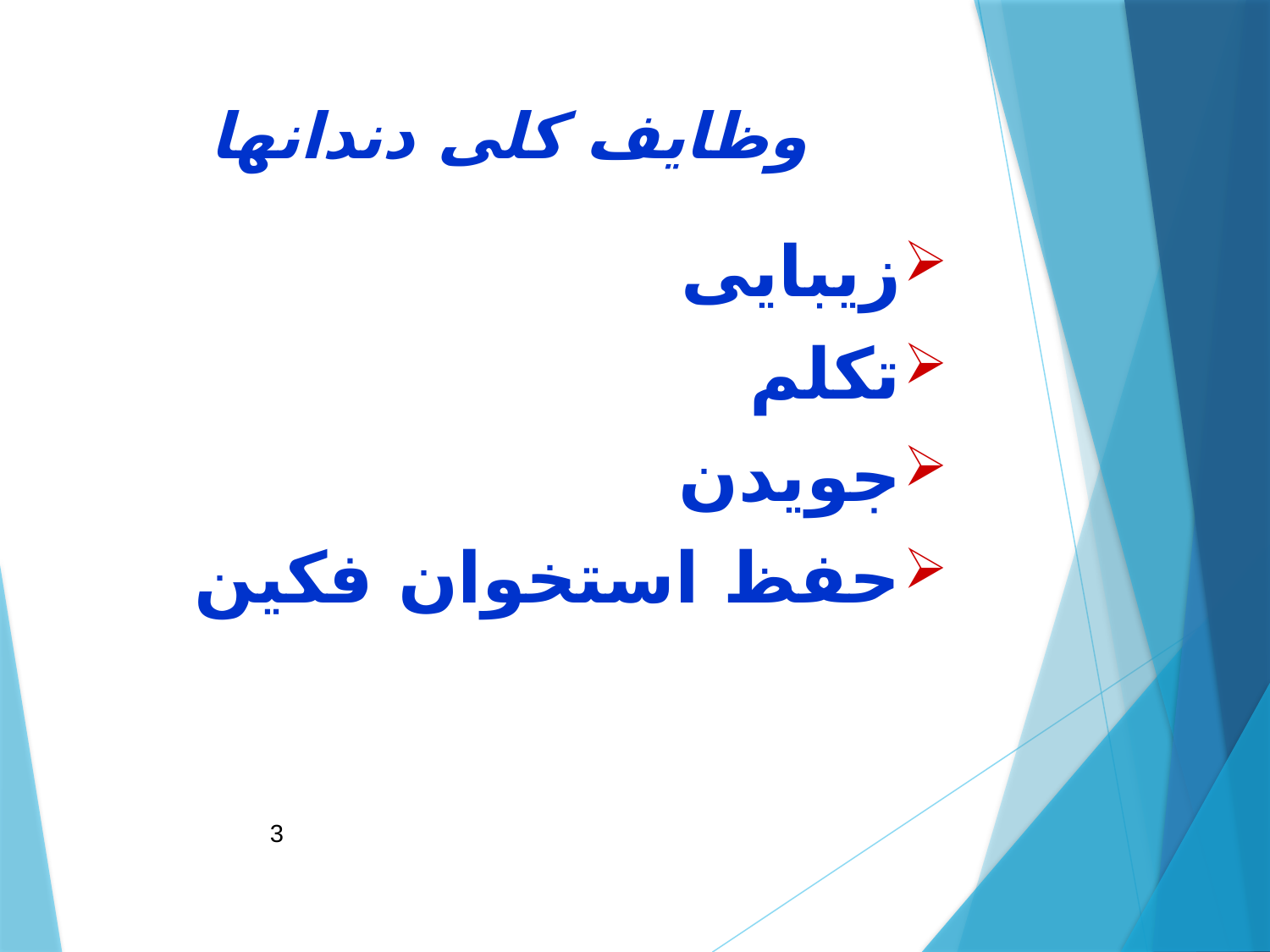

# وظایف کلی دندانها
زیبایی
تکلم
جویدن
حفظ استخوان فکین
3